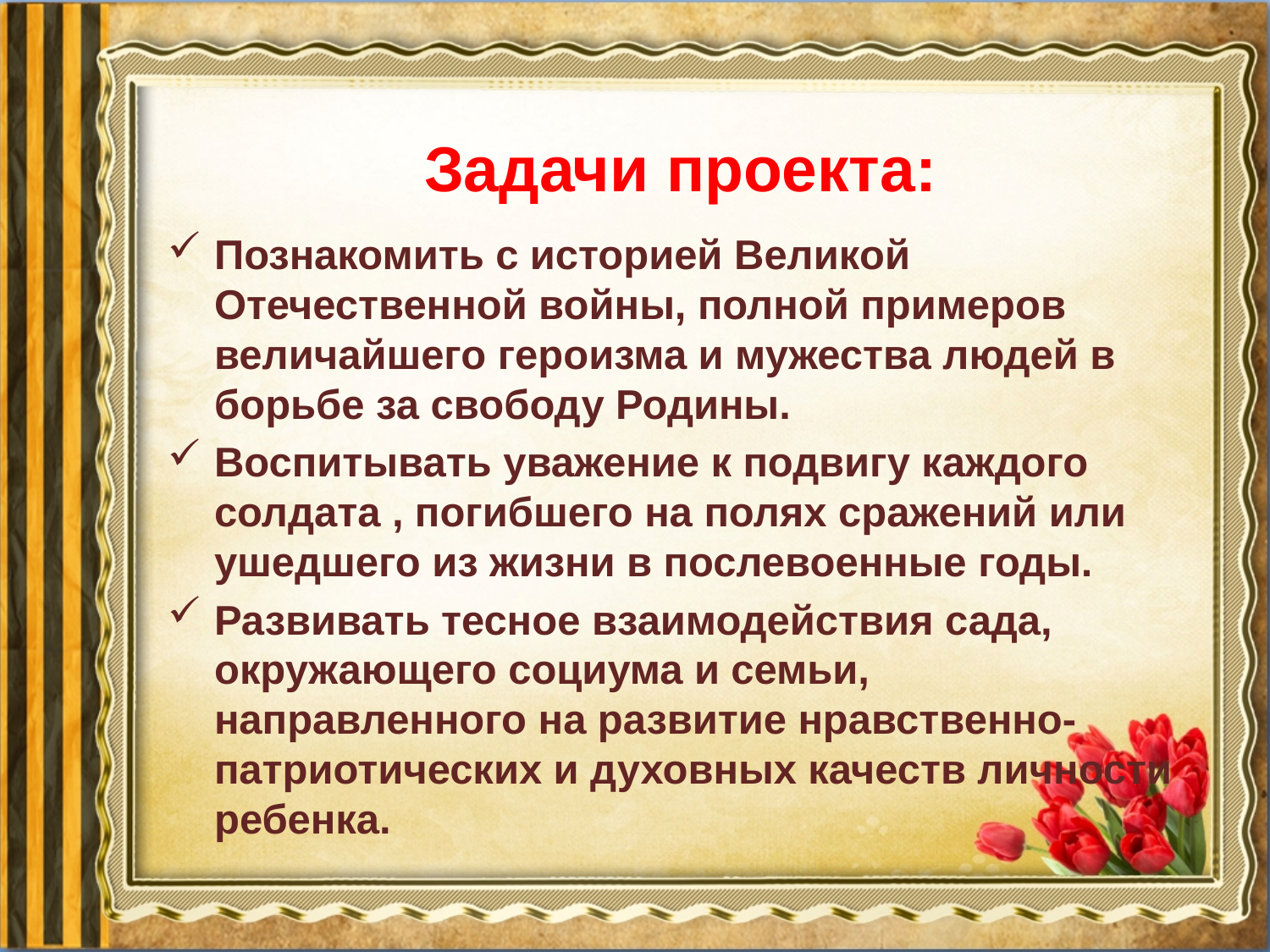

# Задачи проекта:
Познакомить с историей Великой Отечественной войны, полной примеров величайшего героизма и мужества людей в борьбе за свободу Родины.
Воспитывать уважение к подвигу каждого солдата , погибшего на полях сражений или ушедшего из жизни в послевоенные годы.
Развивать тесное взаимодействия сада, окружающего социума и семьи, направленного на развитие нравственно-патриотических и духовных качеств личности ребенка.